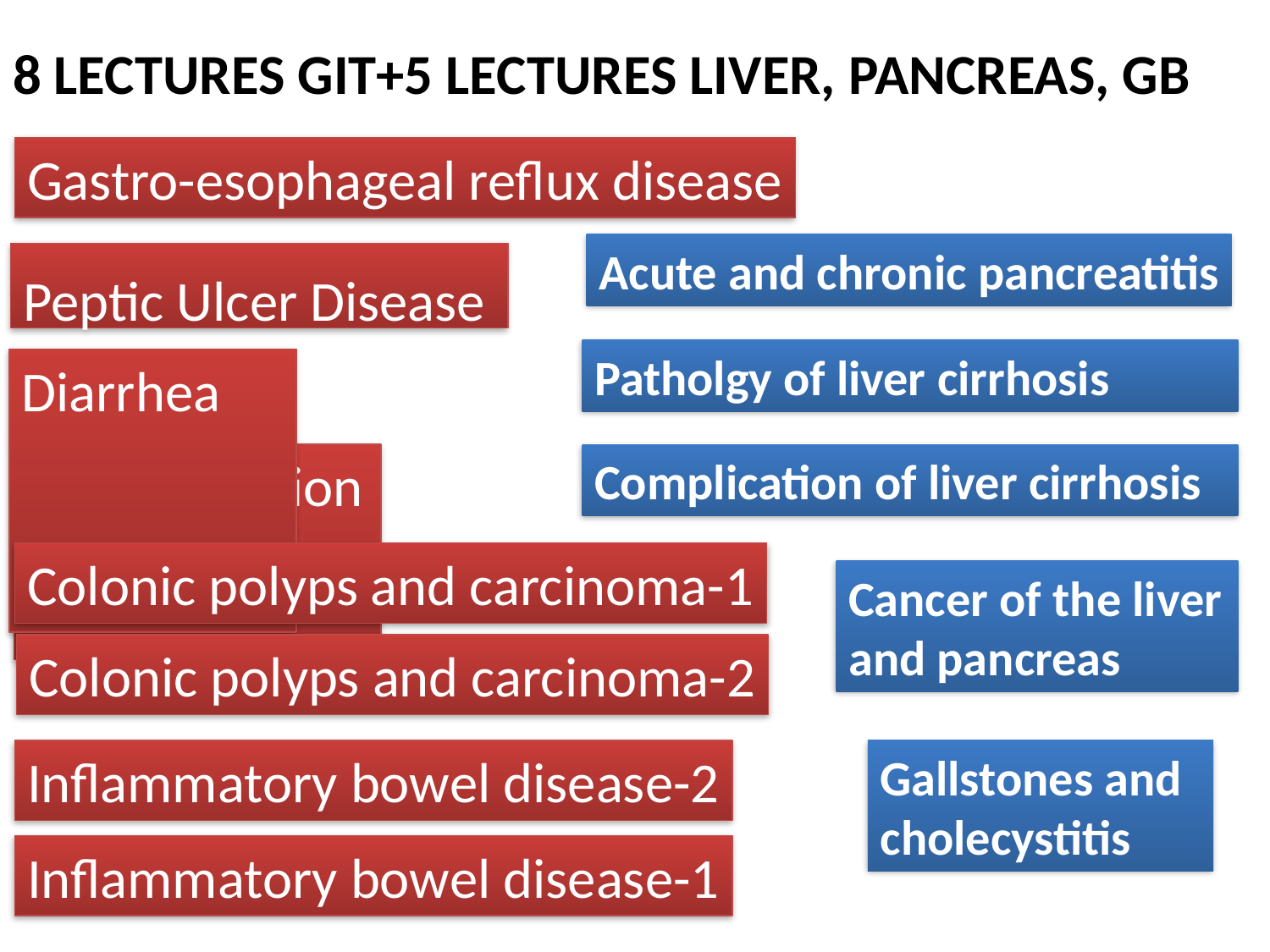

8 LECTURES GIT+5 LECTURES LIVER, PANCREAS, GB
Gastro-esophageal reflux disease
Acute and chronic pancreatitis

Peptic Ulcer Disease
Patholgy of liver cirrhosis
Diarrhea
Malabsorption
Complication of liver cirrhosis
Colonic polyps and carcinoma-1
Cancer of the liver and pancreas
Colonic polyps and carcinoma-2
Inflammatory bowel disease-2
Gallstones and cholecystitis
Inflammatory bowel disease-1